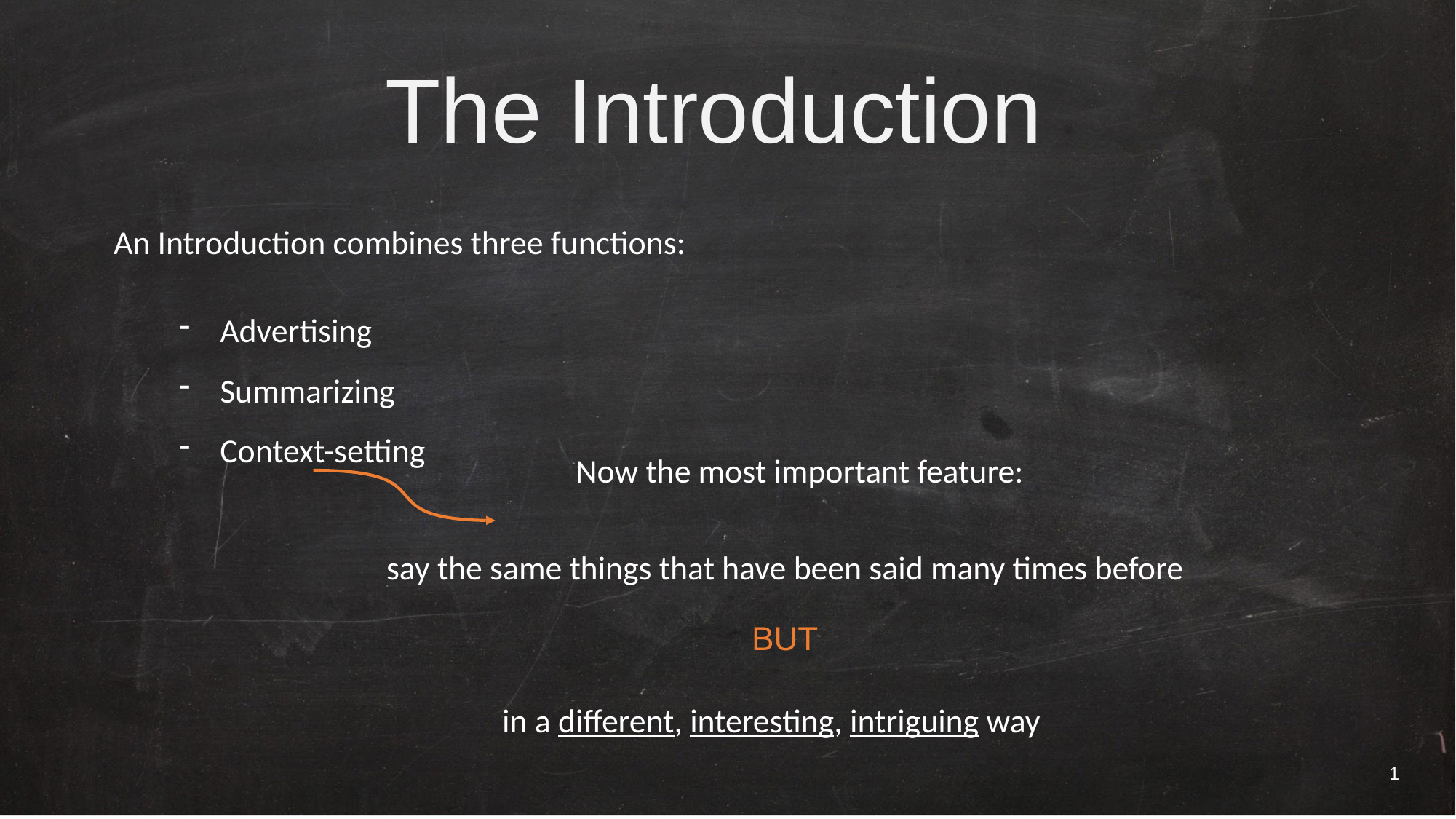

# The Introduction
An Introduction combines three functions:
Advertising
Summarizing
Context-setting
Now the most important feature:
say the same things that have been said many times before
BUT
in a different, interesting, intriguing way
1